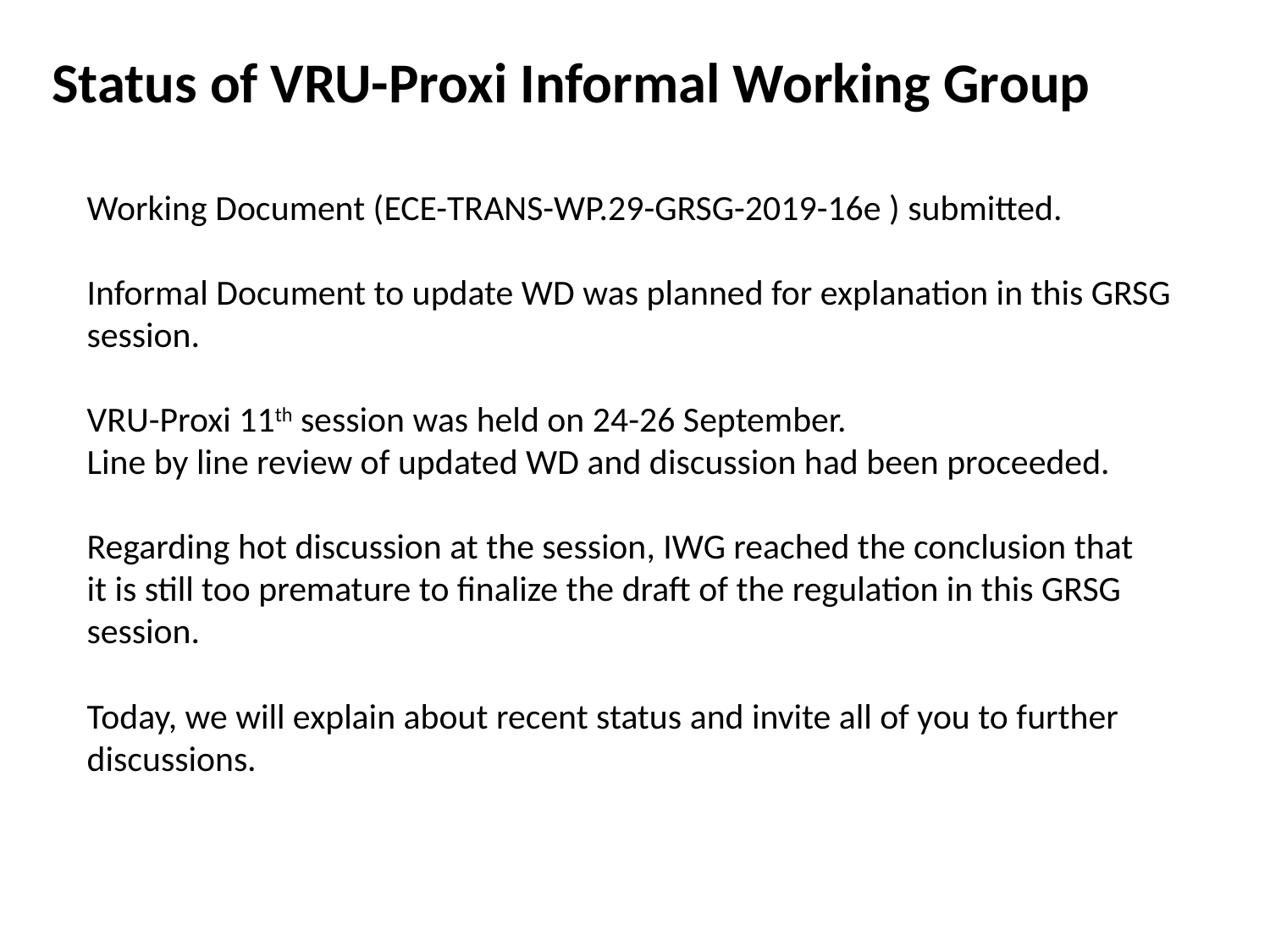

Status of VRU-Proxi Informal Working Group
Working Document (ECE-TRANS-WP.29-GRSG-2019-16e ) submitted.

Informal Document to update WD was planned for explanation in this GRSG session.

VRU-Proxi 11th session was held on 24-26 September.
Line by line review of updated WD and discussion had been proceeded.

Regarding hot discussion at the session, IWG reached the conclusion that
it is still too premature to finalize the draft of the regulation in this GRSG session.

Today, we will explain about recent status and invite all of you to further discussions.